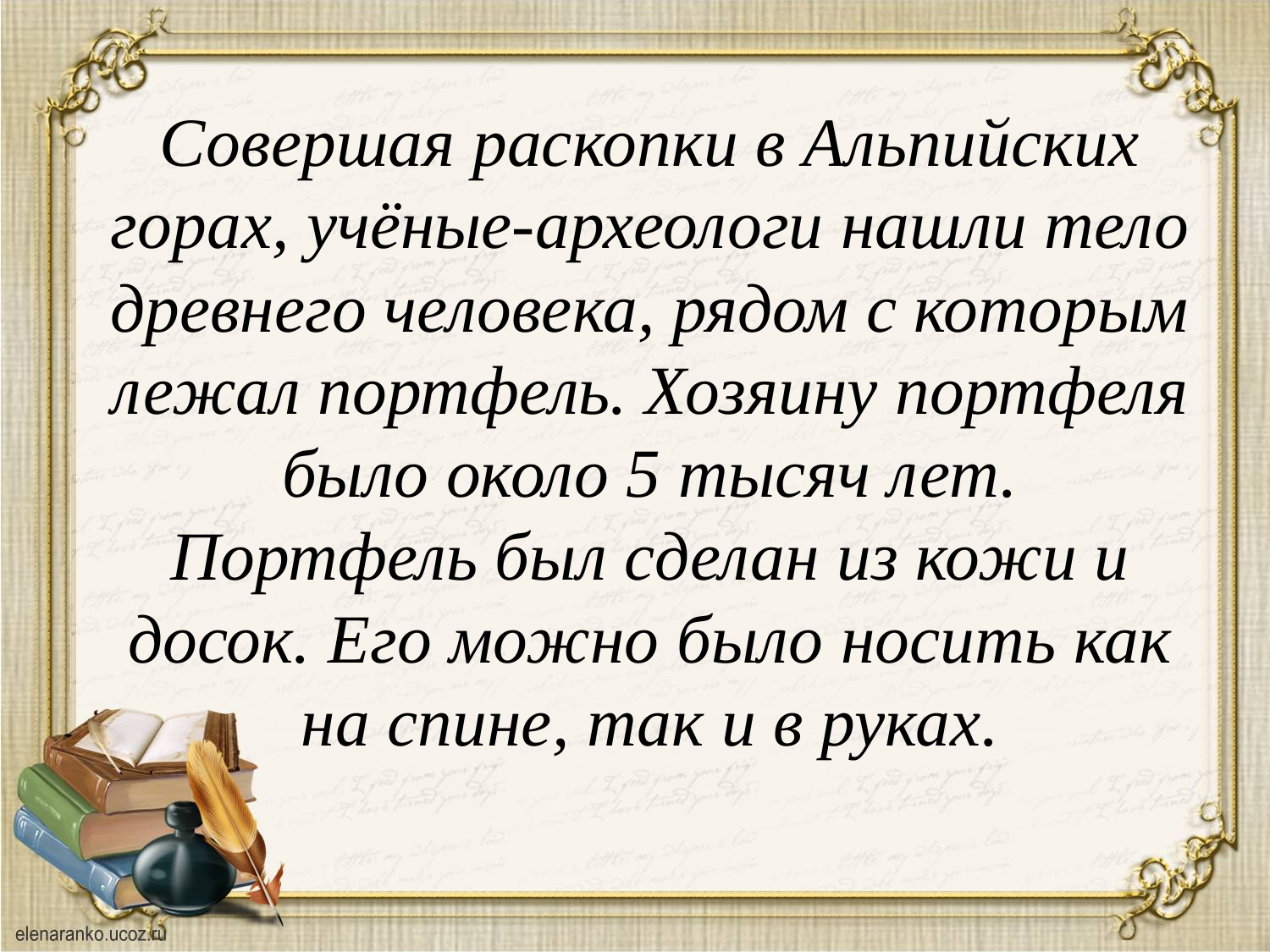

# Совершая раскопки в Альпийских горах, учёные-археологи нашли тело древнего человека, рядом с которым лежал портфель. Хозяину портфеля было около 5 тысяч лет. Портфель был сделан из кожи и досок. Его можно было носить как на спине, так и в руках.